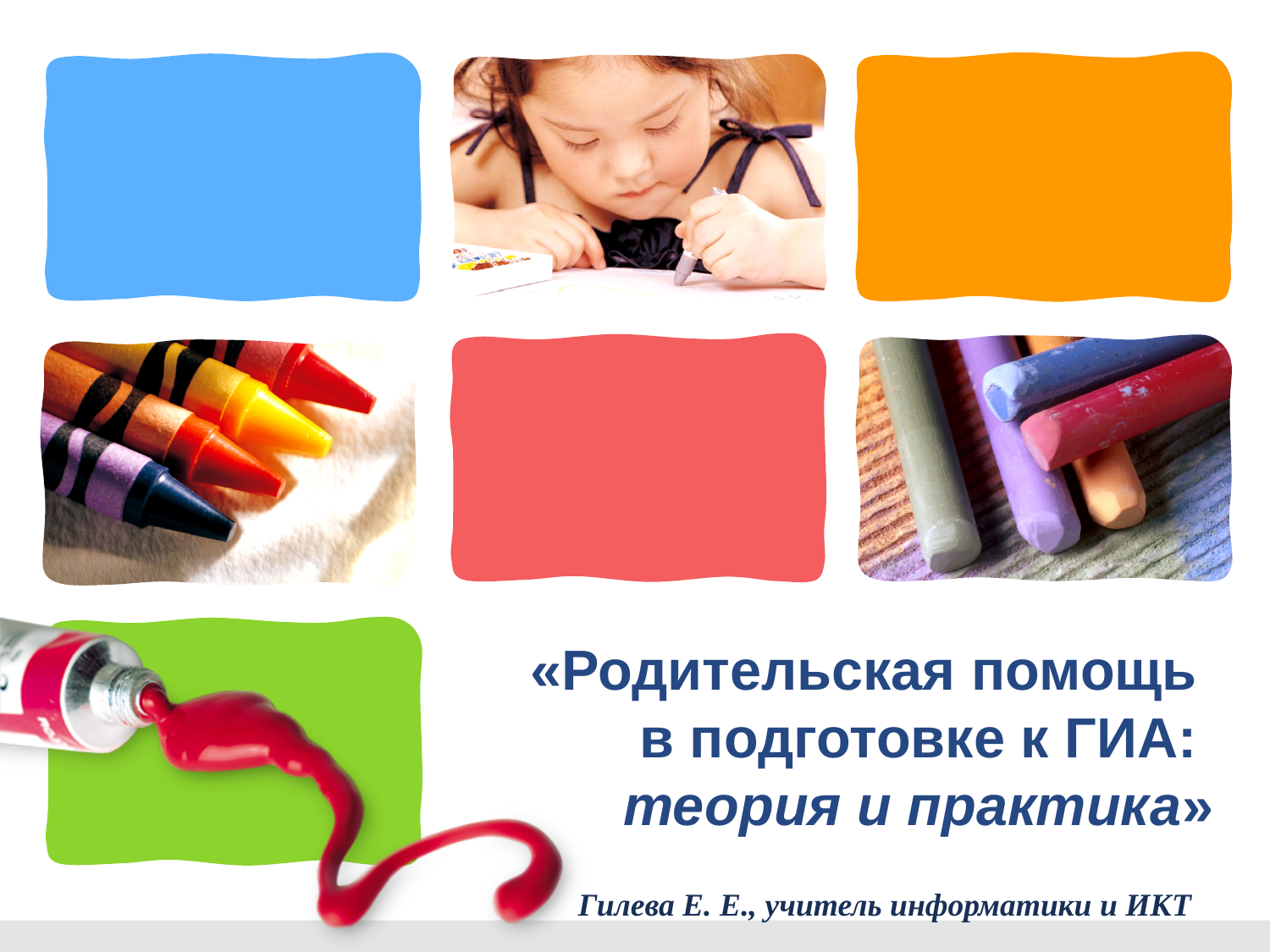

# «Родительская помощь в подготовке к ГИА: теория и практика»
Гилева Е. Е., учитель информатики и ИКТ